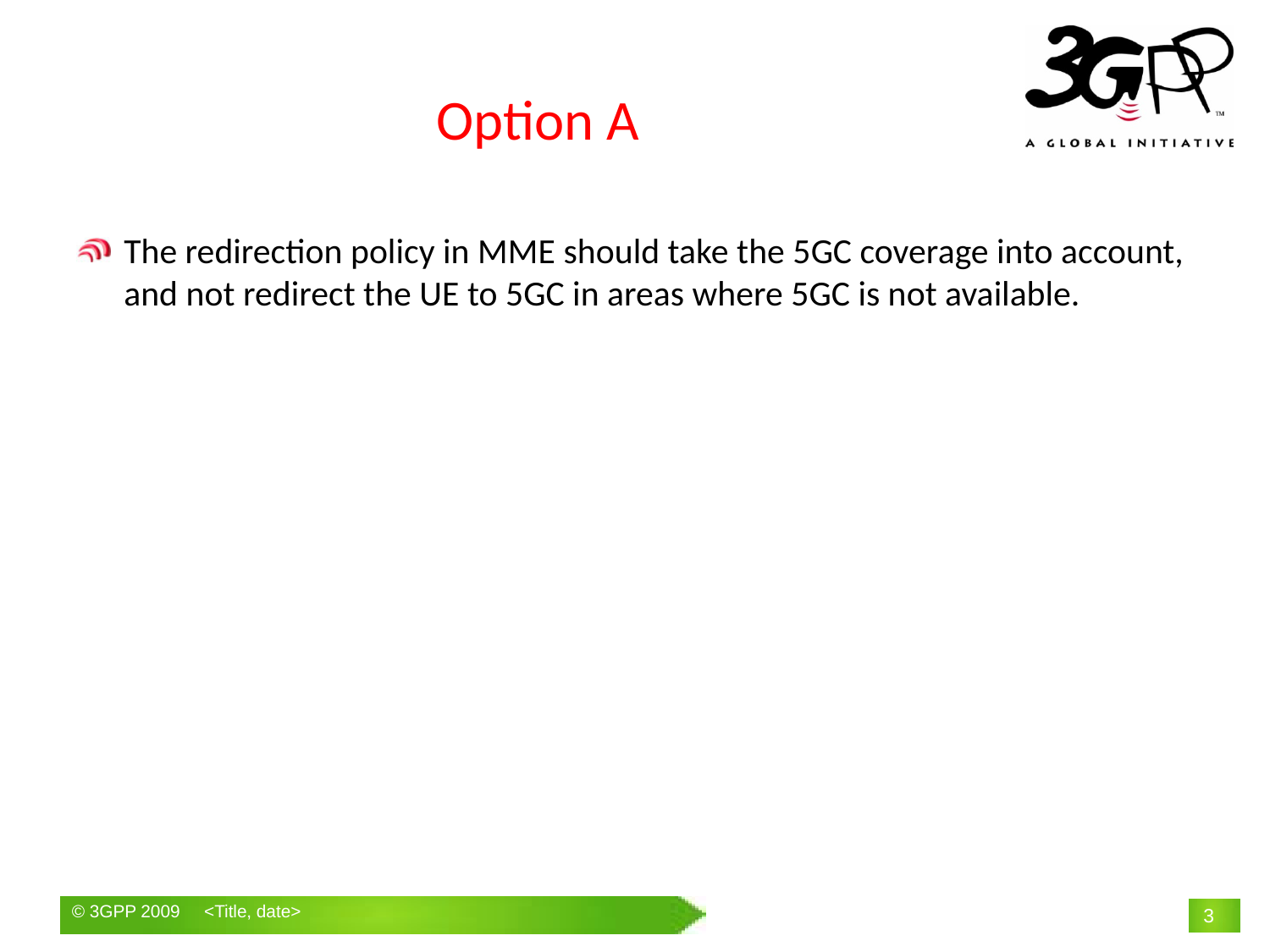

# Option A
The redirection policy in MME should take the 5GC coverage into account, and not redirect the UE to 5GC in areas where 5GC is not available.